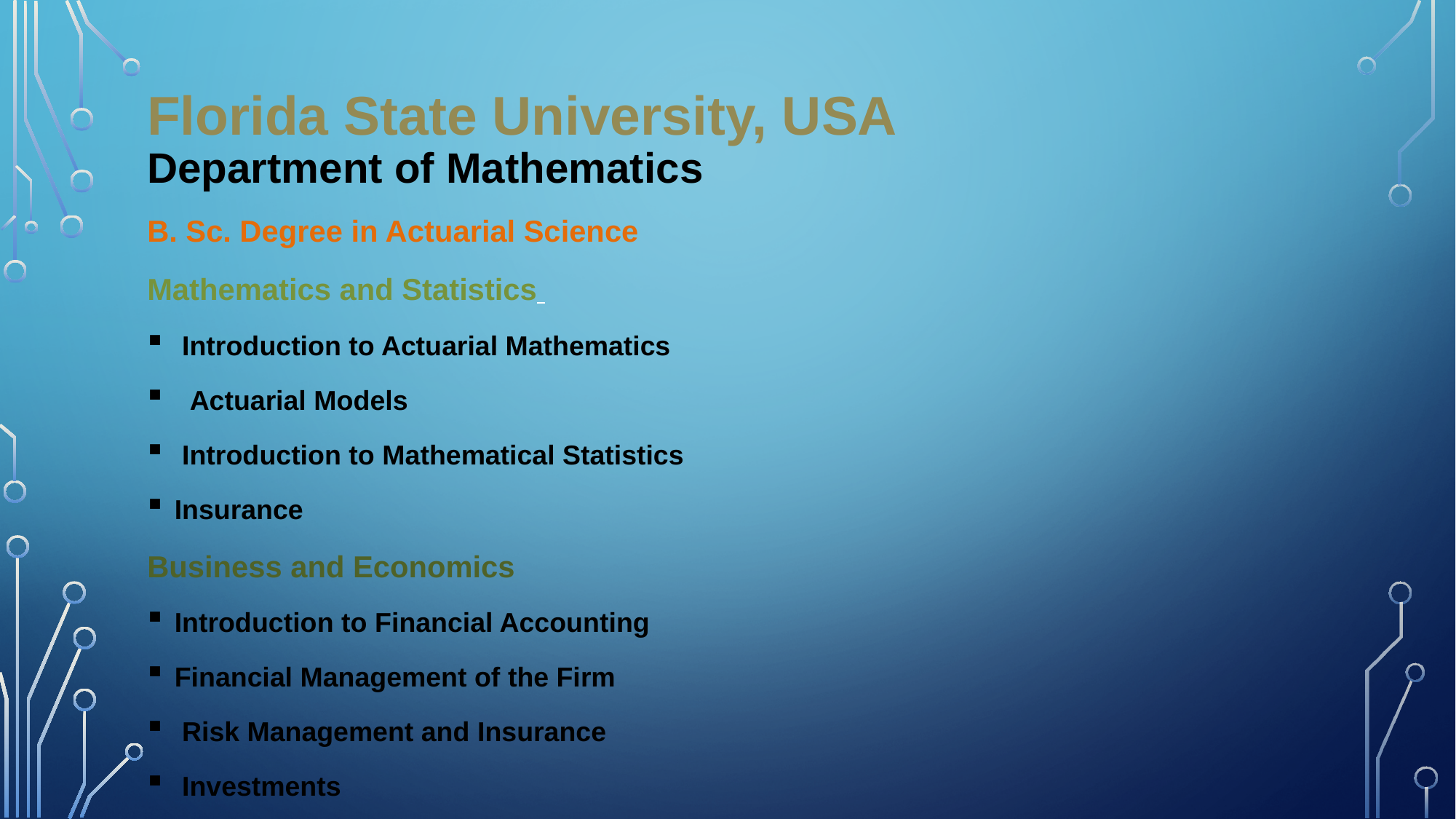

# Florida State University, USA Department of Mathematics
B. Sc. Degree in Actuarial Science
Mathematics and Statistics
 Introduction to Actuarial Mathematics
  Actuarial Models
 Introduction to Mathematical Statistics
Insurance
Business and Economics
Introduction to Financial Accounting
Financial Management of the Firm
 Risk Management and Insurance
 Investments